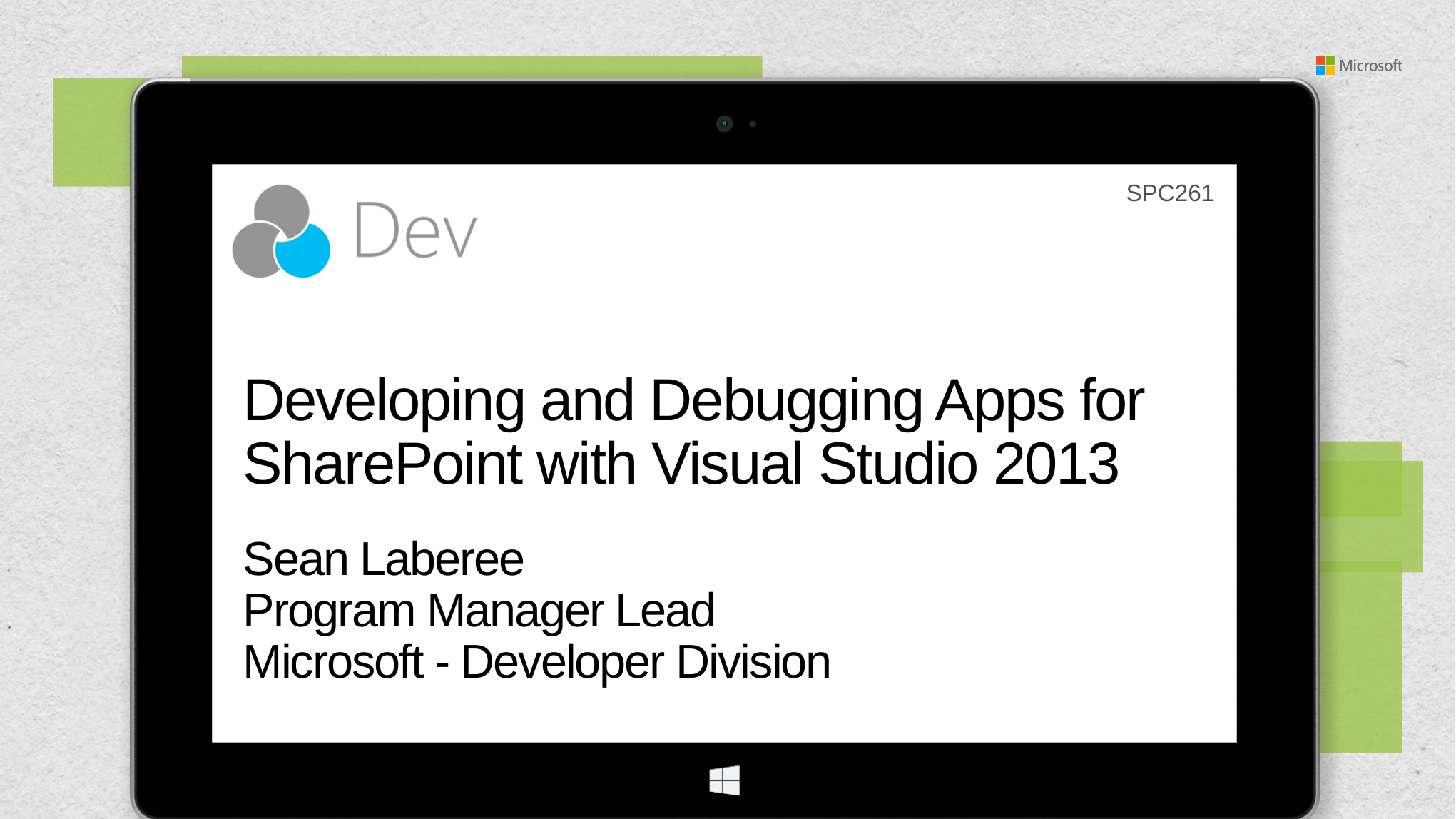

SPC261
# Developing and Debugging Apps for SharePoint with Visual Studio 2013
Sean Laberee
Program Manager Lead
Microsoft - Developer Division